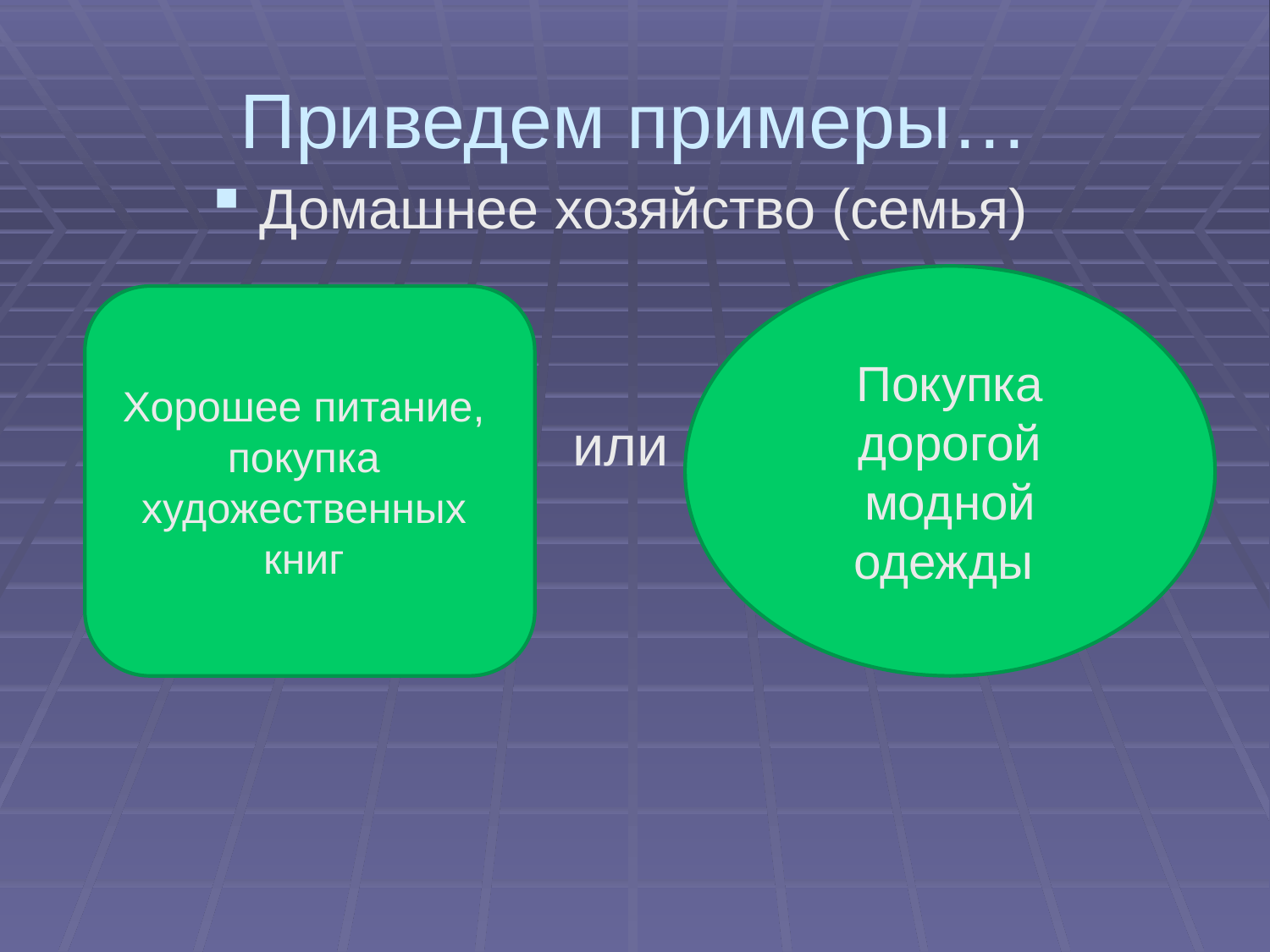

# Приведем примеры…
Домашнее хозяйство (семья)

или
Покупка дорогой модной одежды
Хорошее питание,
покупка  художественных
книг